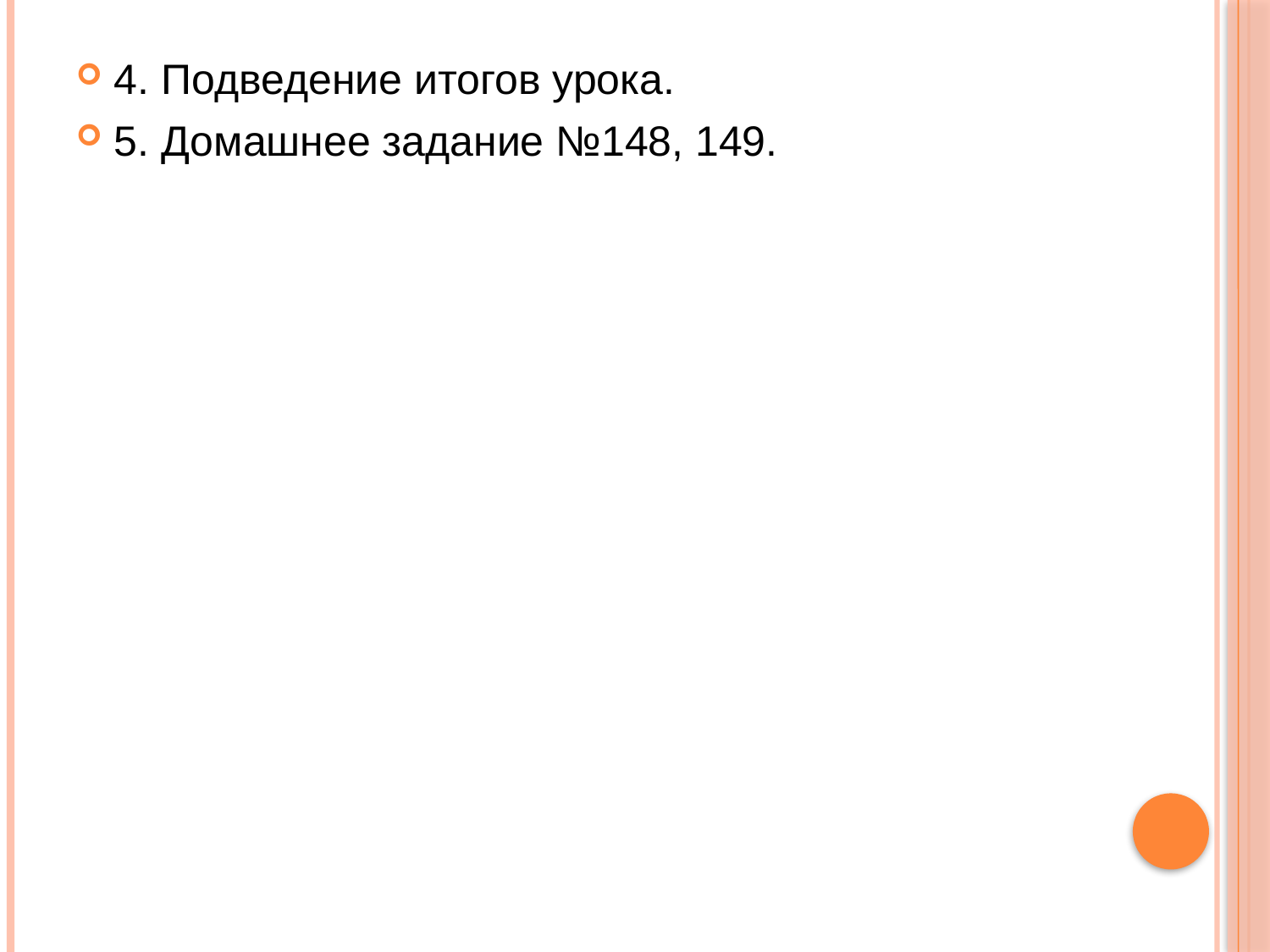

4. Подведение итогов урока.
5. Домашнее задание №148, 149.